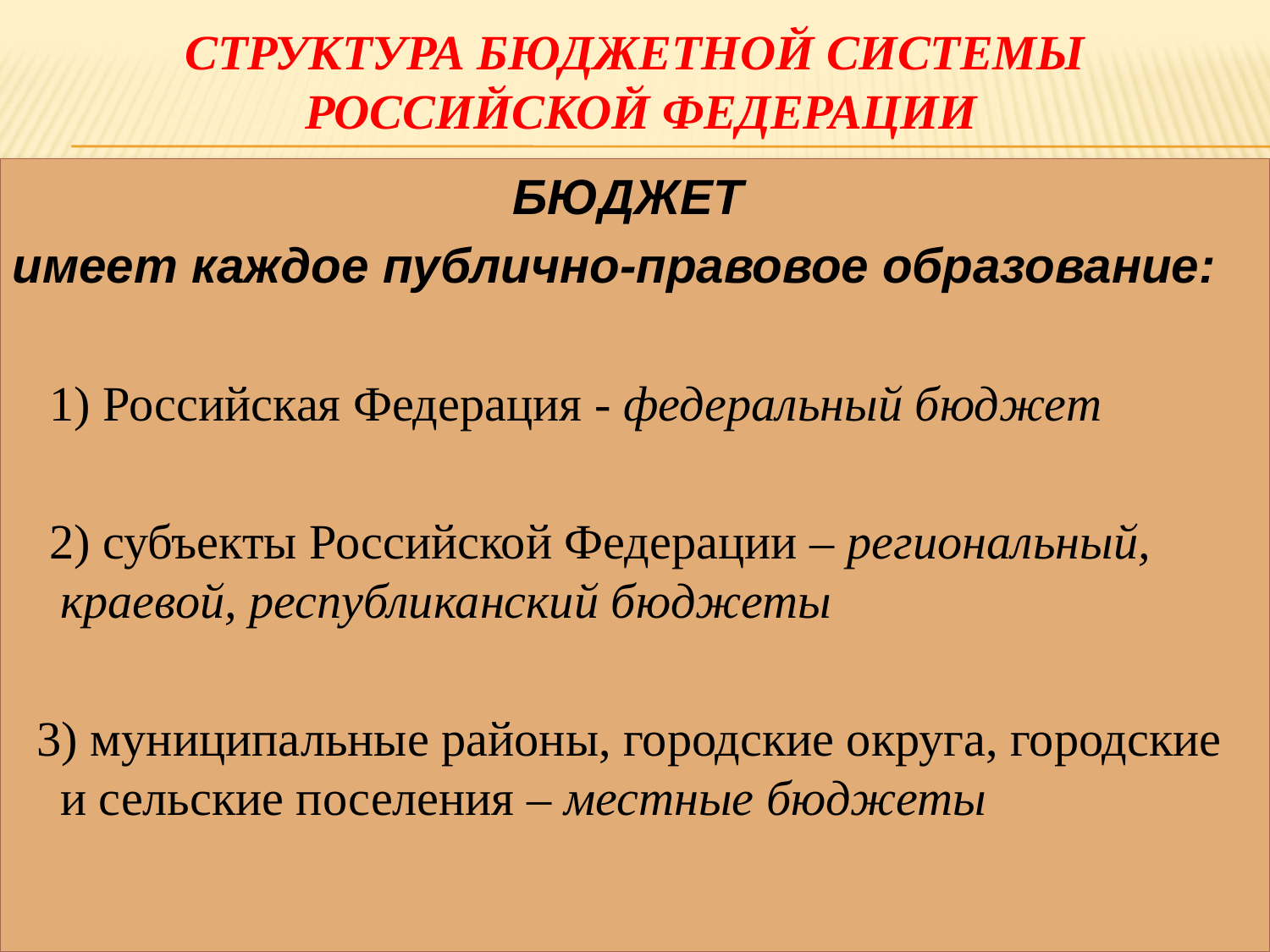

# СТРУКТУРА БЮДЖЕТНОЙ СИСТЕМЫ РОССИЙСКОЙ ФЕДЕРАЦИИ
БЮДЖЕТ
имеет каждое публично-правовое образование:

   1) Российская Федерация - федеральный бюджет

   2) субъекты Российской Федерации – региональный, краевой, республиканский бюджеты

  3) муниципальные районы, городские округа, городские и сельские поселения – местные бюджеты